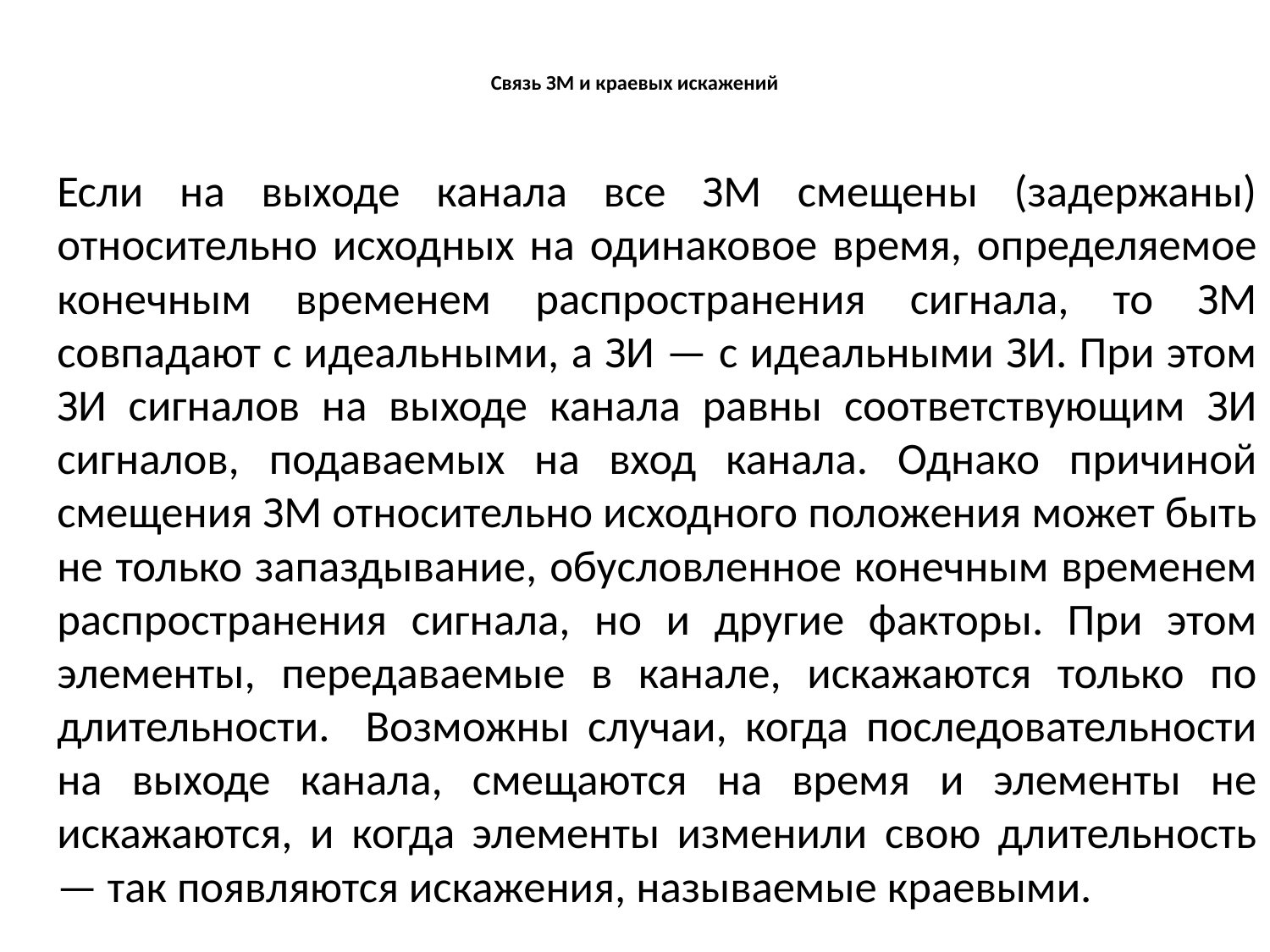

# Связь ЗМ и краевых искажений
	Если на выходе канала все ЗМ смещены (задержаны) относительно исходных на одинаковое время, определяемое конечным временем распространения сигнала, то ЗМ совпадают с идеальными, а ЗИ — с идеальными ЗИ. При этом ЗИ сигналов на выходе канала равны соответствующим ЗИ сигналов, подаваемых на вход канала. Однако причиной смещения ЗМ относительно исходного положения может быть не только запаздывание, обусловленное конечным временем распространения сигнала, но и другие факторы. При этом элементы, передаваемые в канале, искажаются только по длительности.  Возможны случаи, когда последовательности на выходе канала, смещаются на время и элементы не искажаются, и когда элементы изменили свою длительность — так появляются искажения, называемые краевыми.